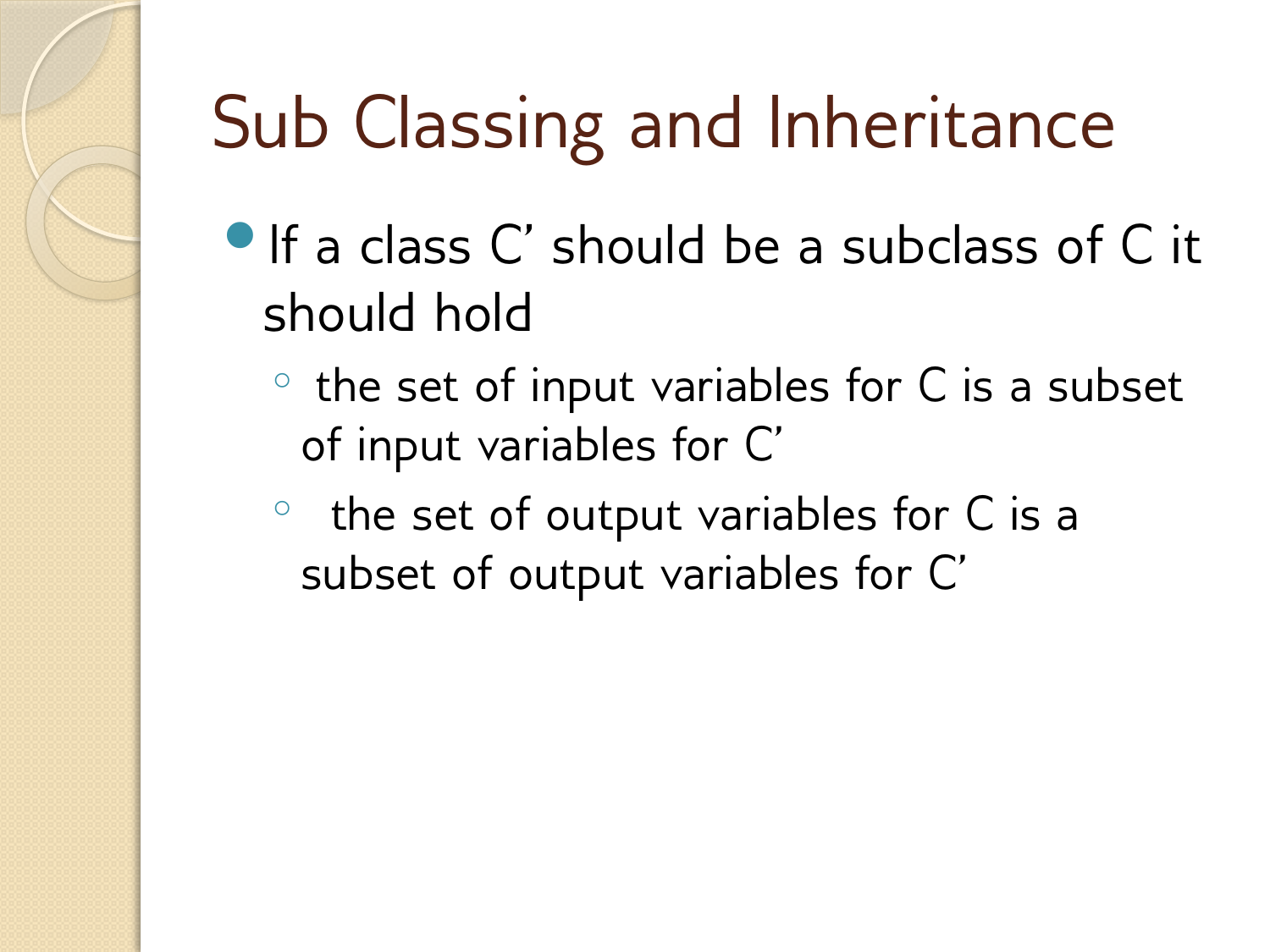

# Sub Classing and Inheritance
If a class C’ should be a subclass of C it should hold
 the set of input variables for C is a subset of input variables for C’
  the set of output variables for C is a subset of output variables for C’